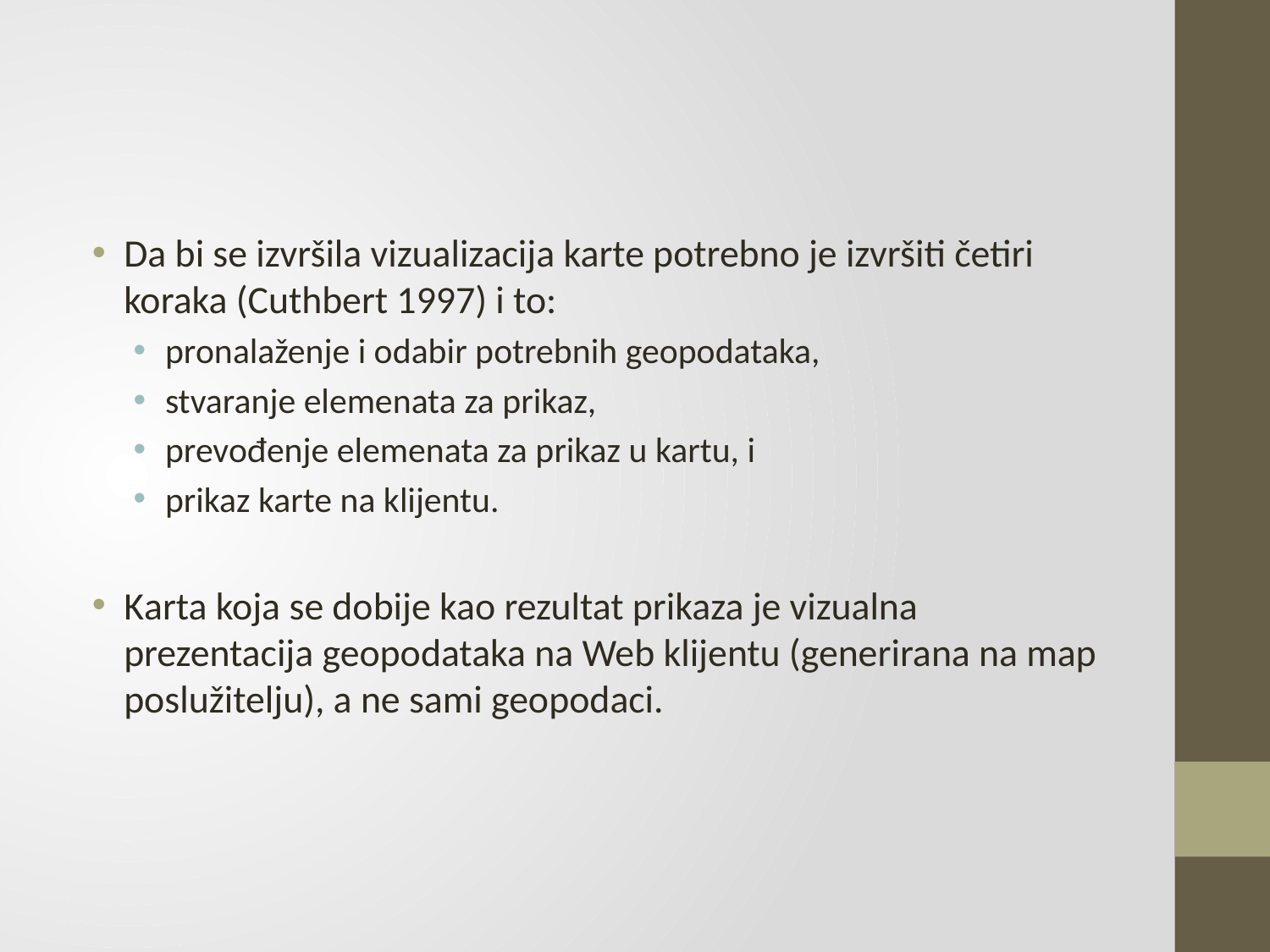

#
Da bi se izvršila vizualizacija karte potrebno je izvršiti četiri koraka (Cuthbert 1997) i to:
pronalaženje i odabir potrebnih geopodataka,
stvaranje elemenata za prikaz,
prevođenje elemenata za prikaz u kartu, i
prikaz karte na klijentu.

Karta koja se dobije kao rezultat prikaza je vizualna prezentacija geopodataka na Web klijentu (generirana na map poslužitelju), a ne sami geopodaci.